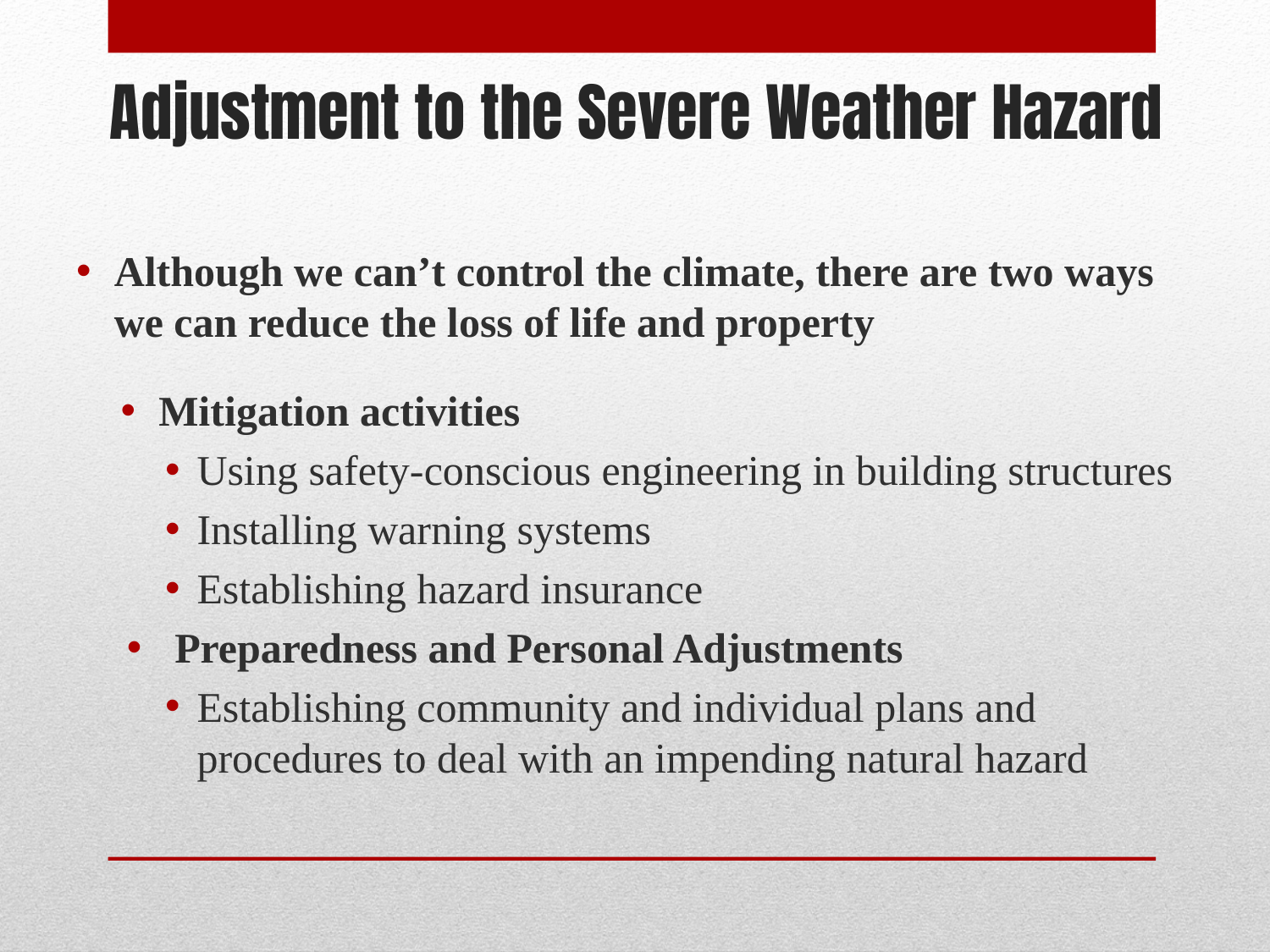

Adjustment to the Severe Weather Hazard
Although we can’t control the climate, there are two ways we can reduce the loss of life and property

Mitigation activities
Using safety-conscious engineering in building structures
Installing warning systems
Establishing hazard insurance
Preparedness and Personal Adjustments
Establishing community and individual plans and procedures to deal with an impending natural hazard